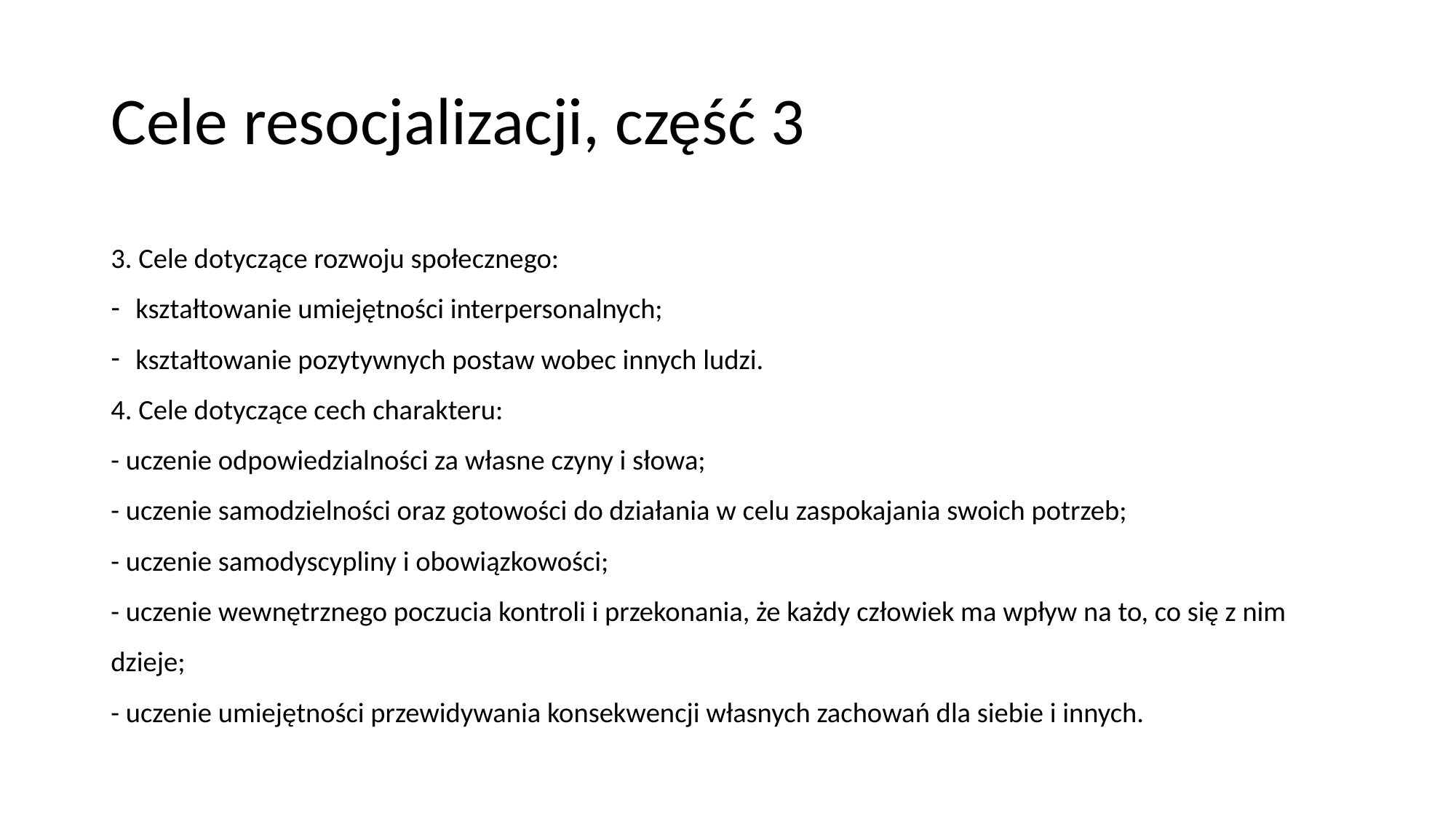

# Cele resocjalizacji, część 3
3. Cele dotyczące rozwoju społecznego:
kształtowanie umiejętności interpersonalnych;
kształtowanie pozytywnych postaw wobec innych ludzi.
4. Cele dotyczące cech charakteru:
- uczenie odpowiedzialności za własne czyny i słowa;
- uczenie samodzielności oraz gotowości do działania w celu zaspokajania swoich potrzeb;
- uczenie samodyscypliny i obowiązkowości;
- uczenie wewnętrznego poczucia kontroli i przekonania, że każdy człowiek ma wpływ na to, co się z nim dzieje;
- uczenie umiejętności przewidywania konsekwencji własnych zachowań dla siebie i innych.